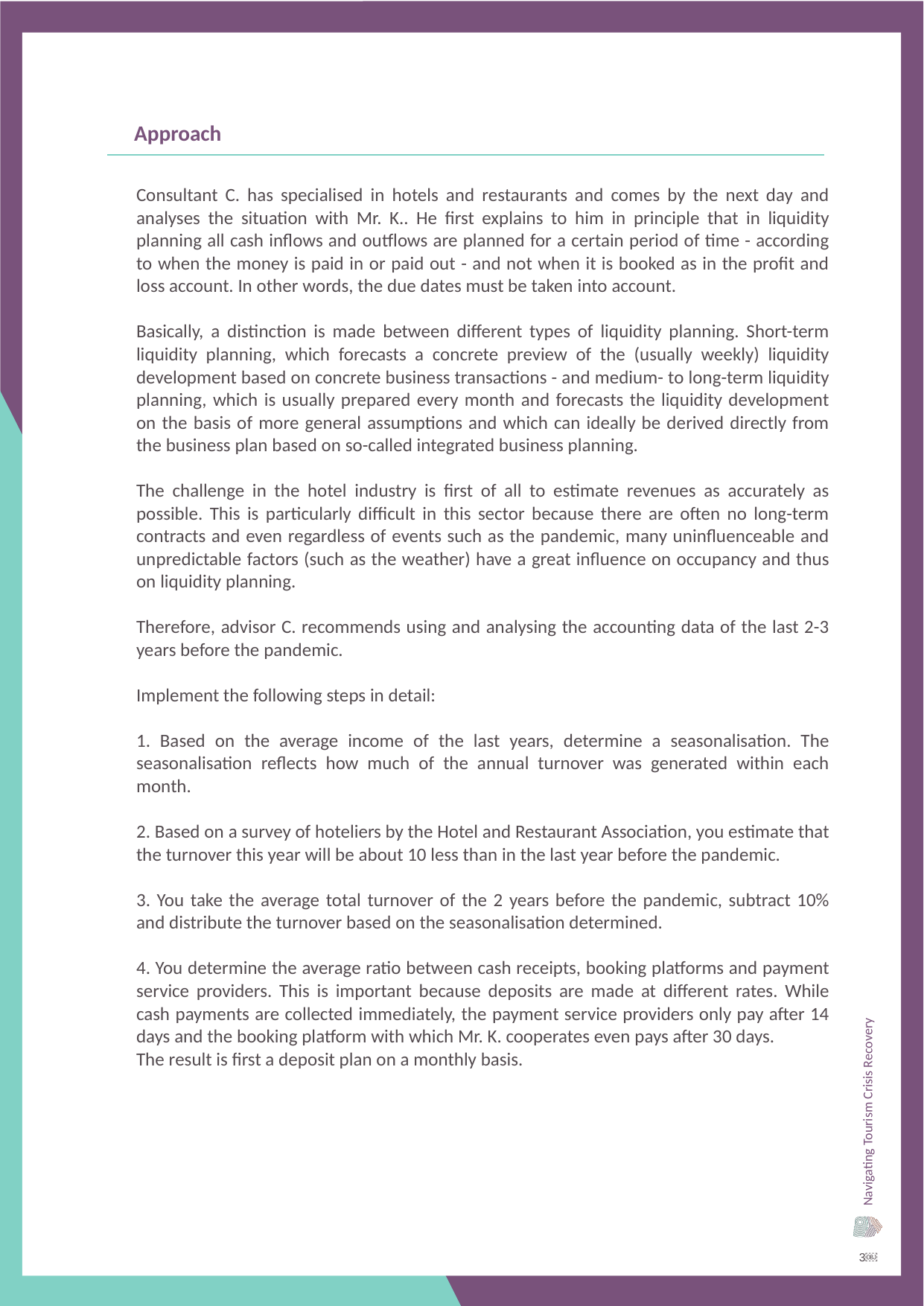

Approach
Consultant C. has specialised in hotels and restaurants and comes by the next day and analyses the situation with Mr. K.. He first explains to him in principle that in liquidity planning all cash inflows and outflows are planned for a certain period of time - according to when the money is paid in or paid out - and not when it is booked as in the profit and loss account. In other words, the due dates must be taken into account.

Basically, a distinction is made between different types of liquidity planning. Short-term liquidity planning, which forecasts a concrete preview of the (usually weekly) liquidity development based on concrete business transactions - and medium- to long-term liquidity planning, which is usually prepared every month and forecasts the liquidity development on the basis of more general assumptions and which can ideally be derived directly from the business plan based on so-called integrated business planning.

The challenge in the hotel industry is first of all to estimate revenues as accurately as possible. This is particularly difficult in this sector because there are often no long-term contracts and even regardless of events such as the pandemic, many uninfluenceable and unpredictable factors (such as the weather) have a great influence on occupancy and thus on liquidity planning.

Therefore, advisor C. recommends using and analysing the accounting data of the last 2-3 years before the pandemic.

Implement the following steps in detail:

1. Based on the average income of the last years, determine a seasonalisation. The seasonalisation reflects how much of the annual turnover was generated within each month.

2. Based on a survey of hoteliers by the Hotel and Restaurant Association, you estimate that the turnover this year will be about 10 less than in the last year before the pandemic.

3. You take the average total turnover of the 2 years before the pandemic, subtract 10% and distribute the turnover based on the seasonalisation determined.

4. You determine the average ratio between cash receipts, booking platforms and payment service providers. This is important because deposits are made at different rates. While cash payments are collected immediately, the payment service providers only pay after 14 days and the booking platform with which Mr. K. cooperates even pays after 30 days.
The result is first a deposit plan on a monthly basis.